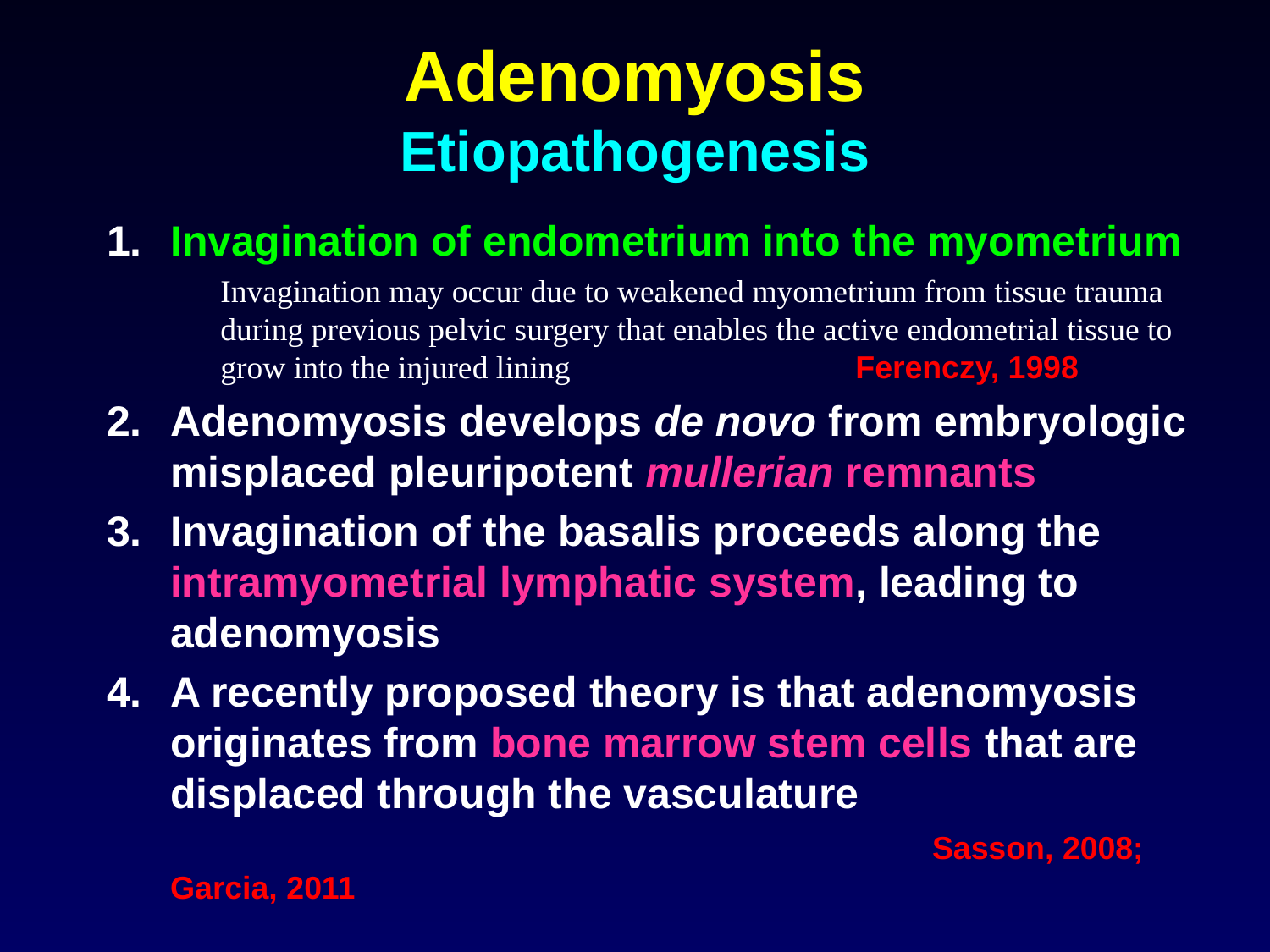

# Adenomyosis Etiopathogenesis
Invagination of endometrium into the myometrium
	Invagination may occur due to weakened myometrium from tissue trauma during previous pelvic surgery that enables the active endometrial tissue to grow into the injured lining 			Ferenczy, 1998
Adenomyosis develops de novo from embryologic misplaced pleuripotent mullerian remnants
Invagination of the basalis proceeds along the intramyometrial lymphatic system, leading to adenomyosis
A recently proposed theory is that adenomyosis originates from bone marrow stem cells that are displaced through the vasculature 									Sasson, 2008; Garcia, 2011